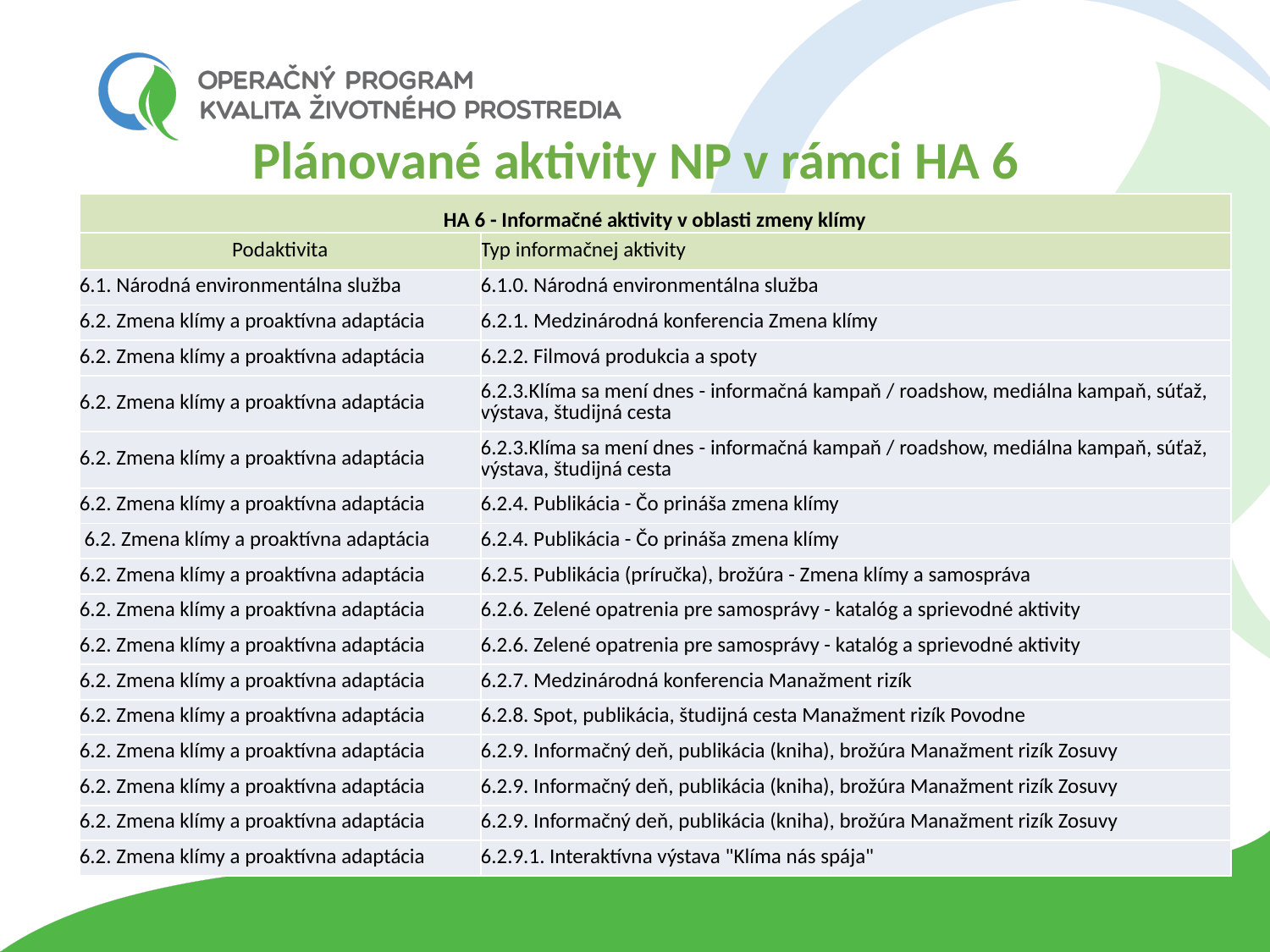

Plánované aktivity NP v rámci HA 6
| HA 6 - Informačné aktivity v oblasti zmeny klímy |  |
| --- | --- |
| Podaktivita | Typ informačnej aktivity |
| 6.1. Národná environmentálna služba | 6.1.0. Národná environmentálna služba |
| 6.2. Zmena klímy a proaktívna adaptácia | 6.2.1. Medzinárodná konferencia Zmena klímy |
| 6.2. Zmena klímy a proaktívna adaptácia | 6.2.2. Filmová produkcia a spoty |
| 6.2. Zmena klímy a proaktívna adaptácia | 6.2.3.Klíma sa mení dnes - informačná kampaň / roadshow, mediálna kampaň, súťaž, výstava, študijná cesta |
| 6.2. Zmena klímy a proaktívna adaptácia | 6.2.3.Klíma sa mení dnes - informačná kampaň / roadshow, mediálna kampaň, súťaž, výstava, študijná cesta |
| 6.2. Zmena klímy a proaktívna adaptácia | 6.2.4. Publikácia - Čo prináša zmena klímy |
| 6.2. Zmena klímy a proaktívna adaptácia | 6.2.4. Publikácia - Čo prináša zmena klímy |
| 6.2. Zmena klímy a proaktívna adaptácia | 6.2.5. Publikácia (príručka), brožúra - Zmena klímy a samospráva |
| 6.2. Zmena klímy a proaktívna adaptácia | 6.2.6. Zelené opatrenia pre samosprávy - katalóg a sprievodné aktivity |
| 6.2. Zmena klímy a proaktívna adaptácia | 6.2.6. Zelené opatrenia pre samosprávy - katalóg a sprievodné aktivity |
| 6.2. Zmena klímy a proaktívna adaptácia | 6.2.7. Medzinárodná konferencia Manažment rizík |
| 6.2. Zmena klímy a proaktívna adaptácia | 6.2.8. Spot, publikácia, študijná cesta Manažment rizík Povodne |
| 6.2. Zmena klímy a proaktívna adaptácia | 6.2.9. Informačný deň, publikácia (kniha), brožúra Manažment rizík Zosuvy |
| 6.2. Zmena klímy a proaktívna adaptácia | 6.2.9. Informačný deň, publikácia (kniha), brožúra Manažment rizík Zosuvy |
| 6.2. Zmena klímy a proaktívna adaptácia | 6.2.9. Informačný deň, publikácia (kniha), brožúra Manažment rizík Zosuvy |
| 6.2. Zmena klímy a proaktívna adaptácia | 6.2.9.1. Interaktívna výstava "Klíma nás spája" |